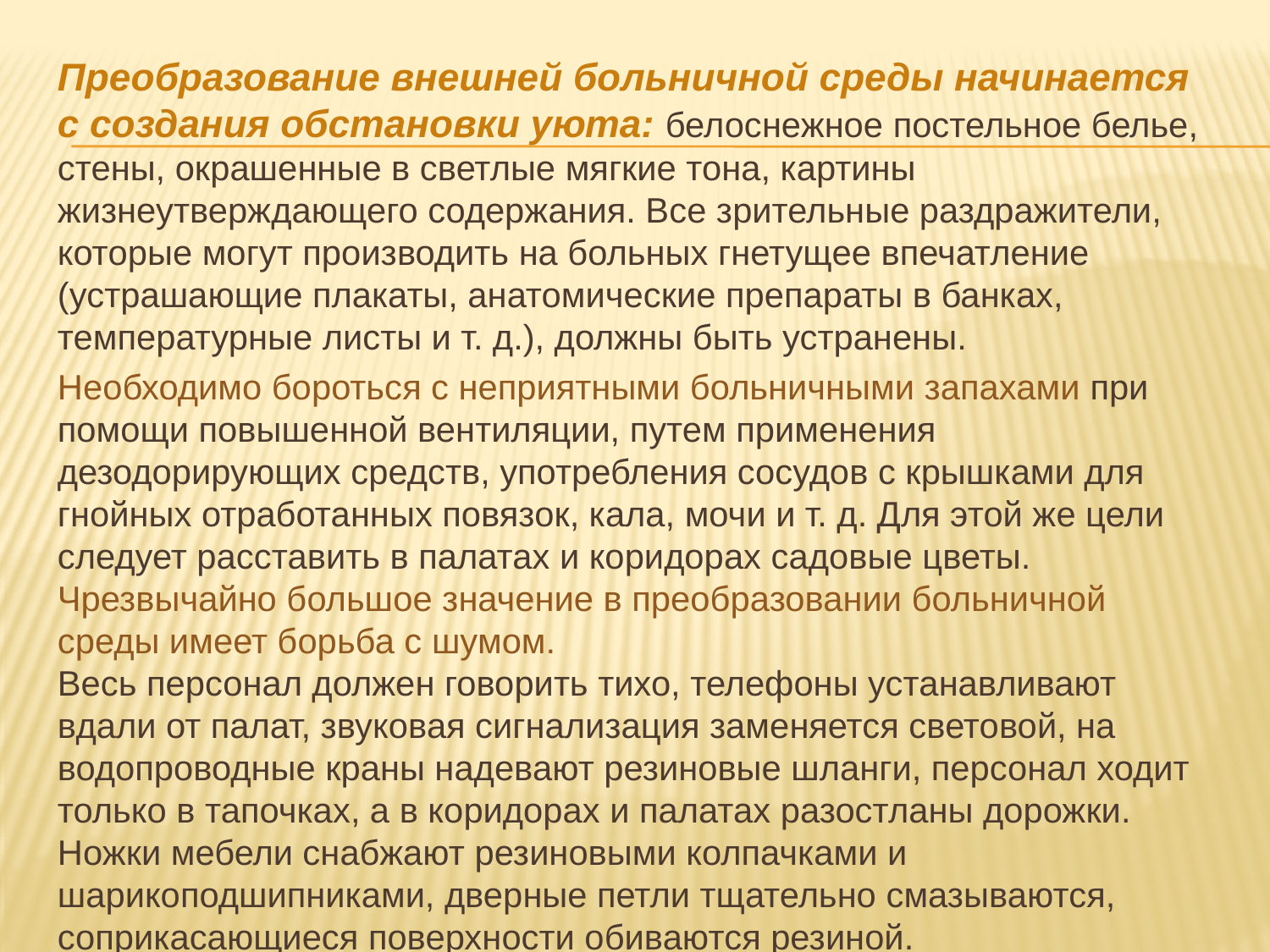

Преобразование внешней больничной среды начинается с создания обстановки уюта: белоснежное постельное белье, стены, окрашенные в светлые мягкие тона, картины жизнеутверждающего содержания. Все зрительные раздражители, которые могут производить на больных гнетущее впечатление (устрашающие плакаты, анатомические препараты в банках, температурные листы и т. д.), должны быть устранены.
Необходимо бороться с неприятными больничными запахами при помощи повышенной вентиляции, путем применения дезодорирующих средств, употребления сосудов с крышками для гнойных отработанных повязок, кала, мочи и т. д. Для этой же цели следует расставить в палатах и коридорах садовые цветы. Чрезвычайно большое значение в преобразовании больничной среды имеет борьба с шумом. 
Весь персонал должен говорить тихо, телефоны устанавливают вдали от палат, звуковая сигнализация заменяется световой, на водопроводные краны надевают резиновые шланги, персонал ходит только в тапочках, а в коридорах и палатах разостланы дорожки. Ножки мебели снабжают резиновыми колпачками и шарикоподшипниками, дверные петли тщательно смазываются, соприкасающиеся поверхности обиваются резиной.